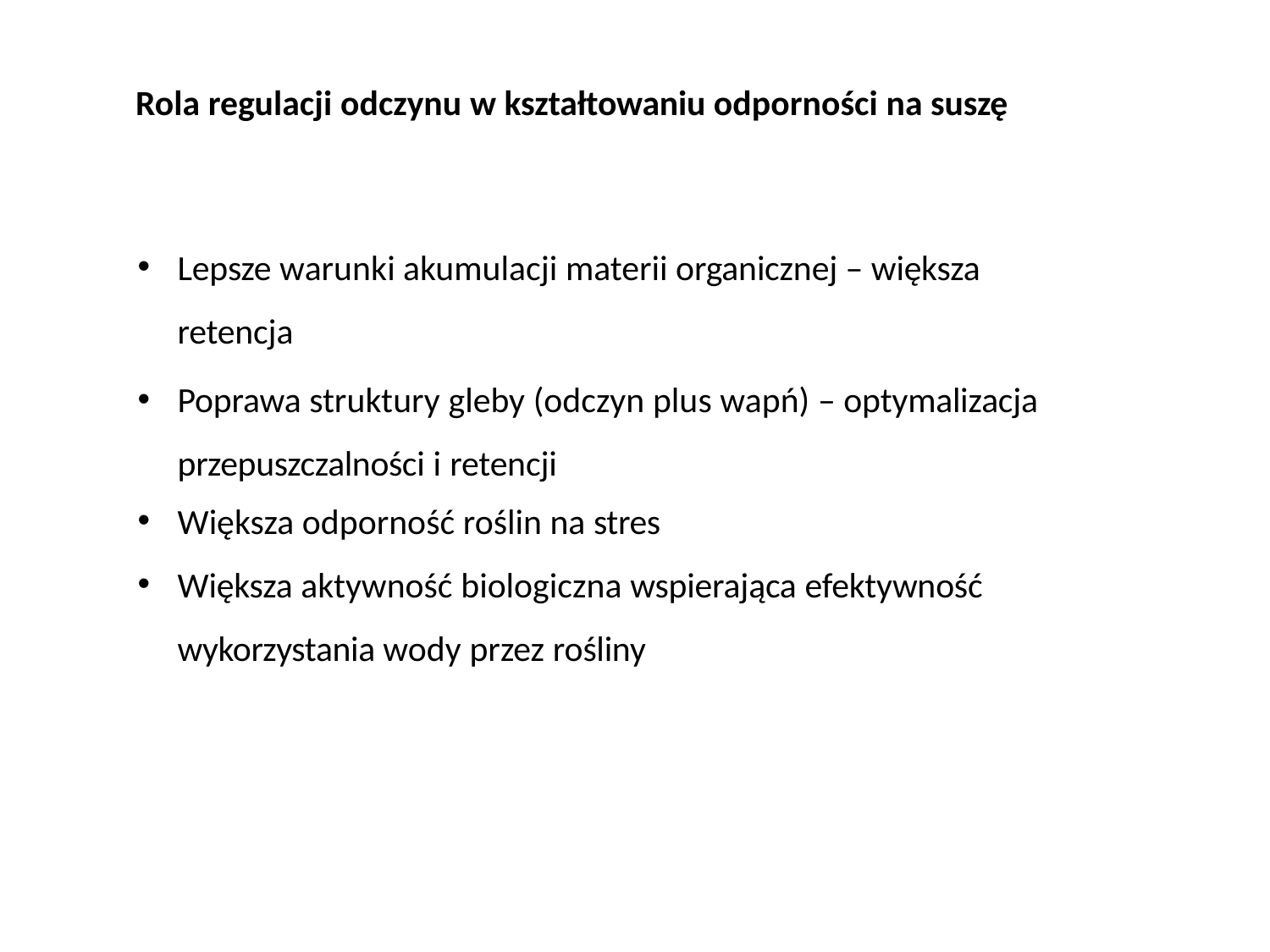

# Rola regulacji odczynu w kształtowaniu odporności na suszę
Lepsze warunki akumulacji materii organicznej – większa
retencja
Poprawa struktury gleby (odczyn plus wapń) – optymalizacja przepuszczalności i retencji
Większa odporność roślin na stres
Większa aktywność biologiczna wspierająca efektywność
wykorzystania wody przez rośliny